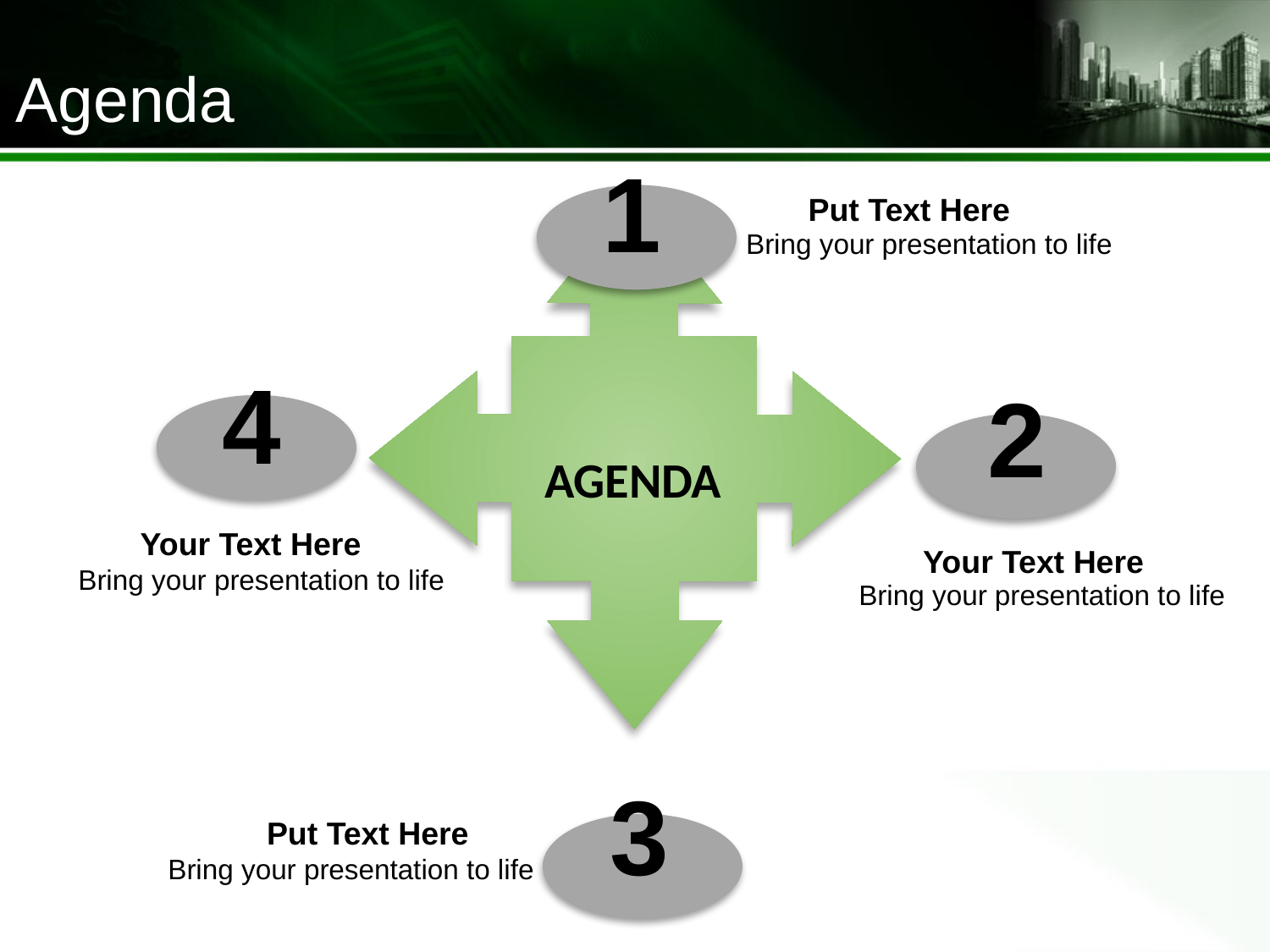

Agenda
1

4

2

3

 Put Text Here
Bring your presentation to life
AGENDA
Your Text Here
Bring your presentation to life
Your Text Here
Bring your presentation to life
 Put Text Here
Bring your presentation to life